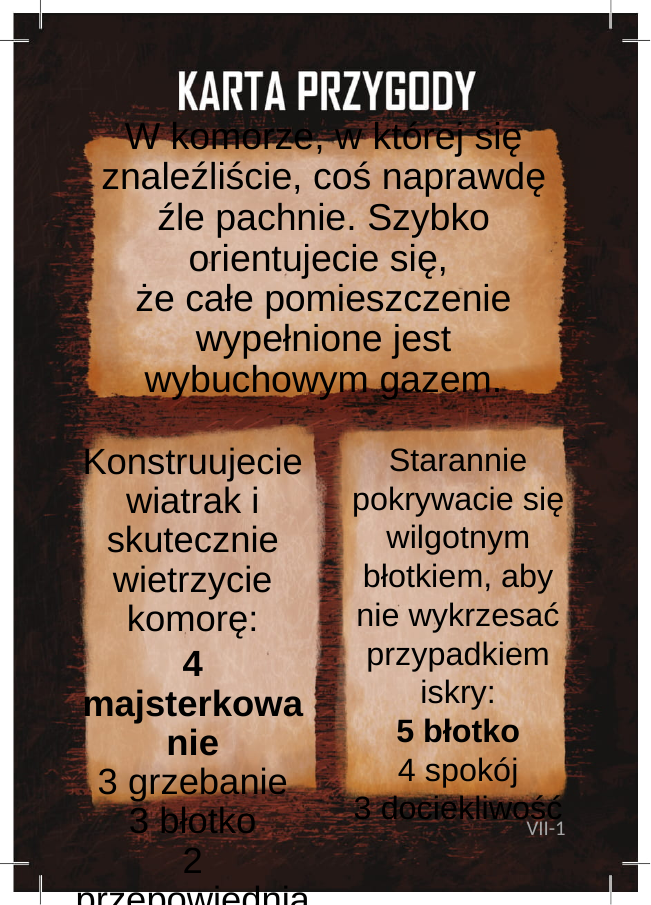

# W komorze, w której się znaleźliście, coś naprawdę źle pachnie. Szybko orientujecie się, że całe pomieszczenie wypełnione jest wybuchowym gazem.
Starannie pokrywacie się wilgotnym błotkiem, aby nie wykrzesać przypadkiem iskry:
5 błotko
4 spokój
3 dociekliwość
Konstruujecie wiatrak i skutecznie wietrzycie komorę:
4 majsterkowanie
3 grzebanie
3 błotko
2 przepowiednia
VII-1